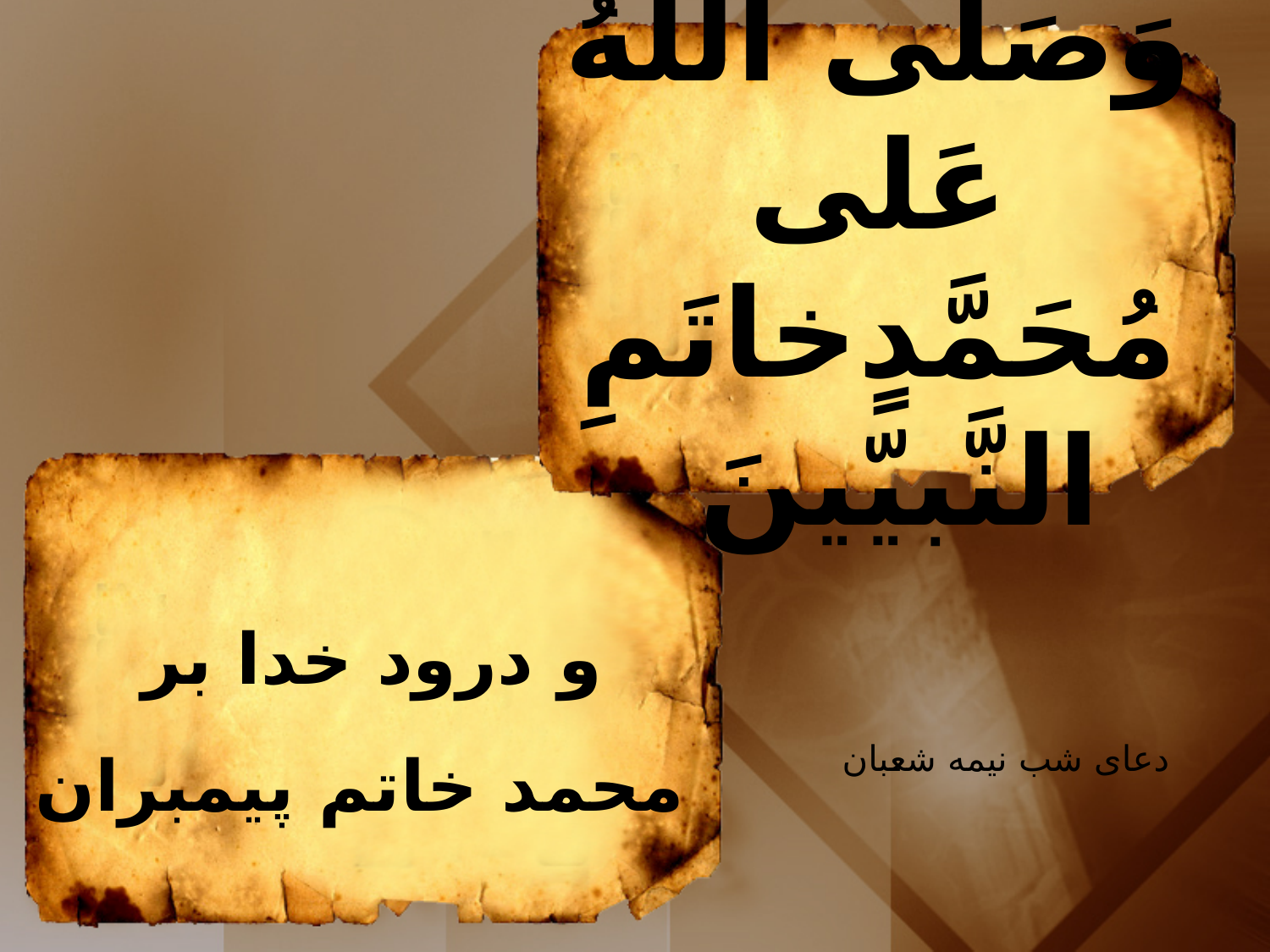

وَصَلَّى اللّهُ عَلى مُحَمَّدٍخاتَمِ النَّبيّينَ
و درود خدا بر
محمد خاتم پيمبران